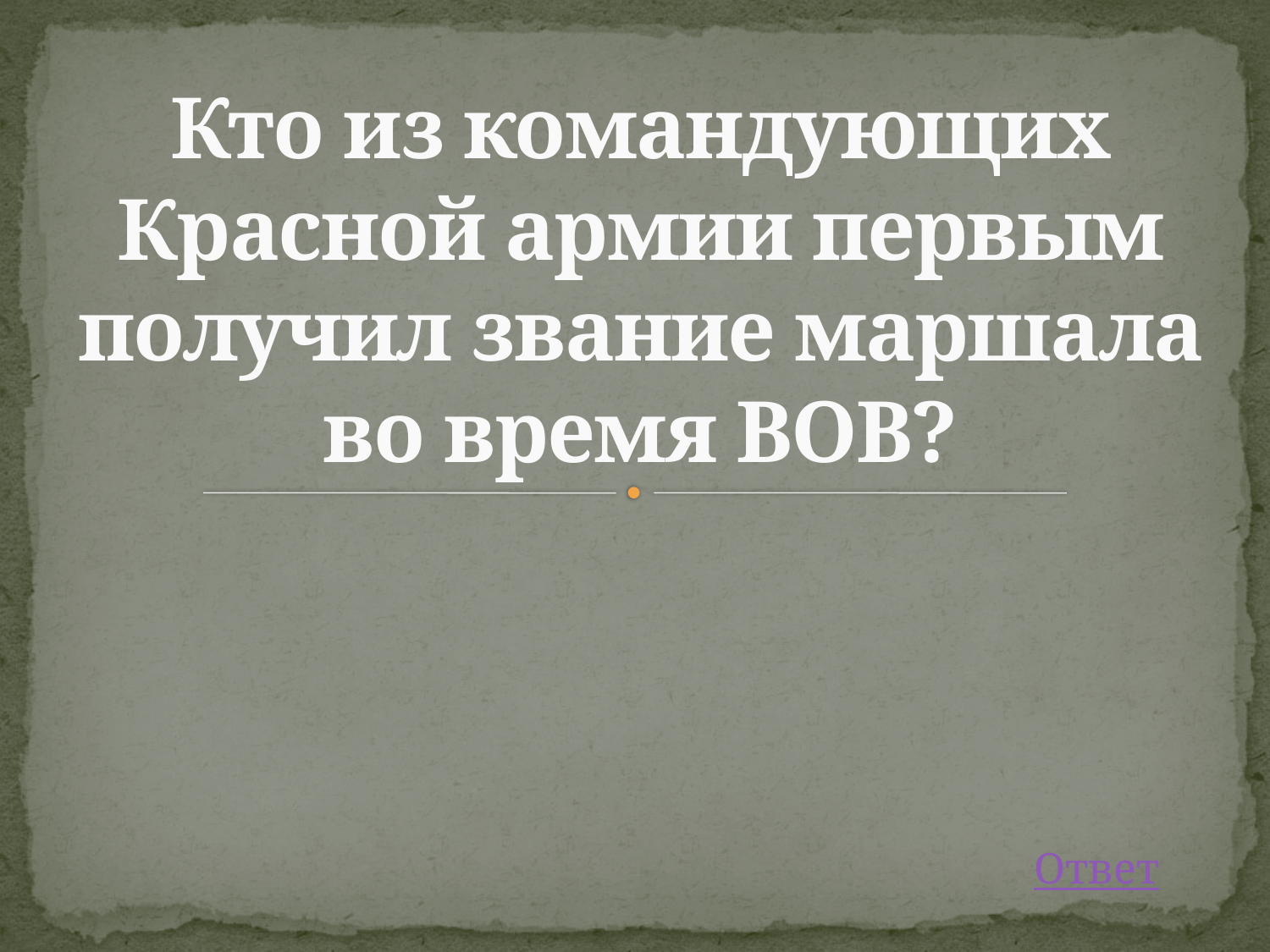

# Кто из командующих Красной армии первым получил звание маршала во время ВОВ?

Ответ